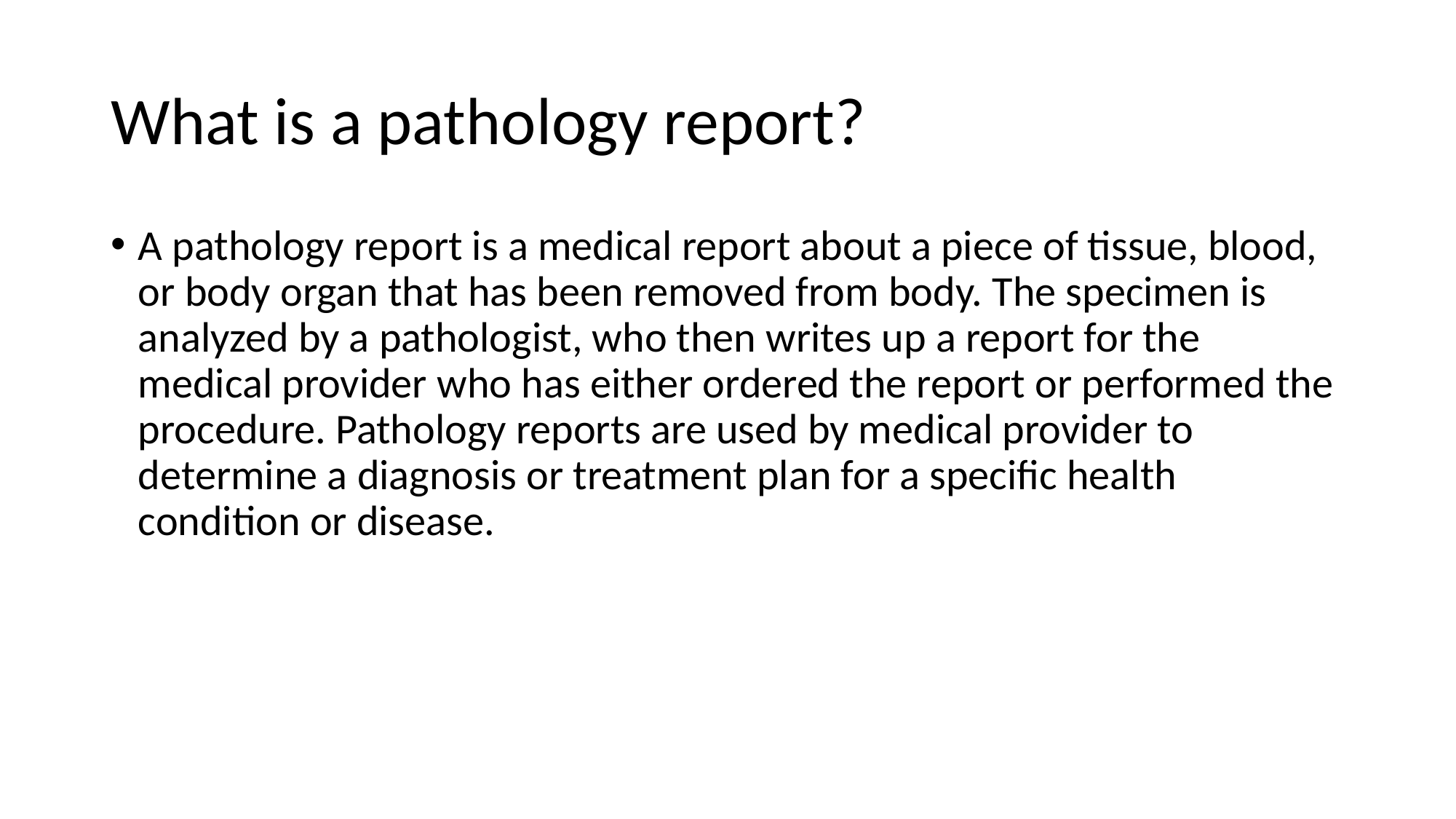

# What is a pathology report?
A pathology report is a medical report about a piece of tissue, blood, or body organ that has been removed from body. The specimen is analyzed by a pathologist, who then writes up a report for the medical provider who has either ordered the report or performed the procedure. Pathology reports are used by medical provider to determine a diagnosis or treatment plan for a specific health condition or disease.